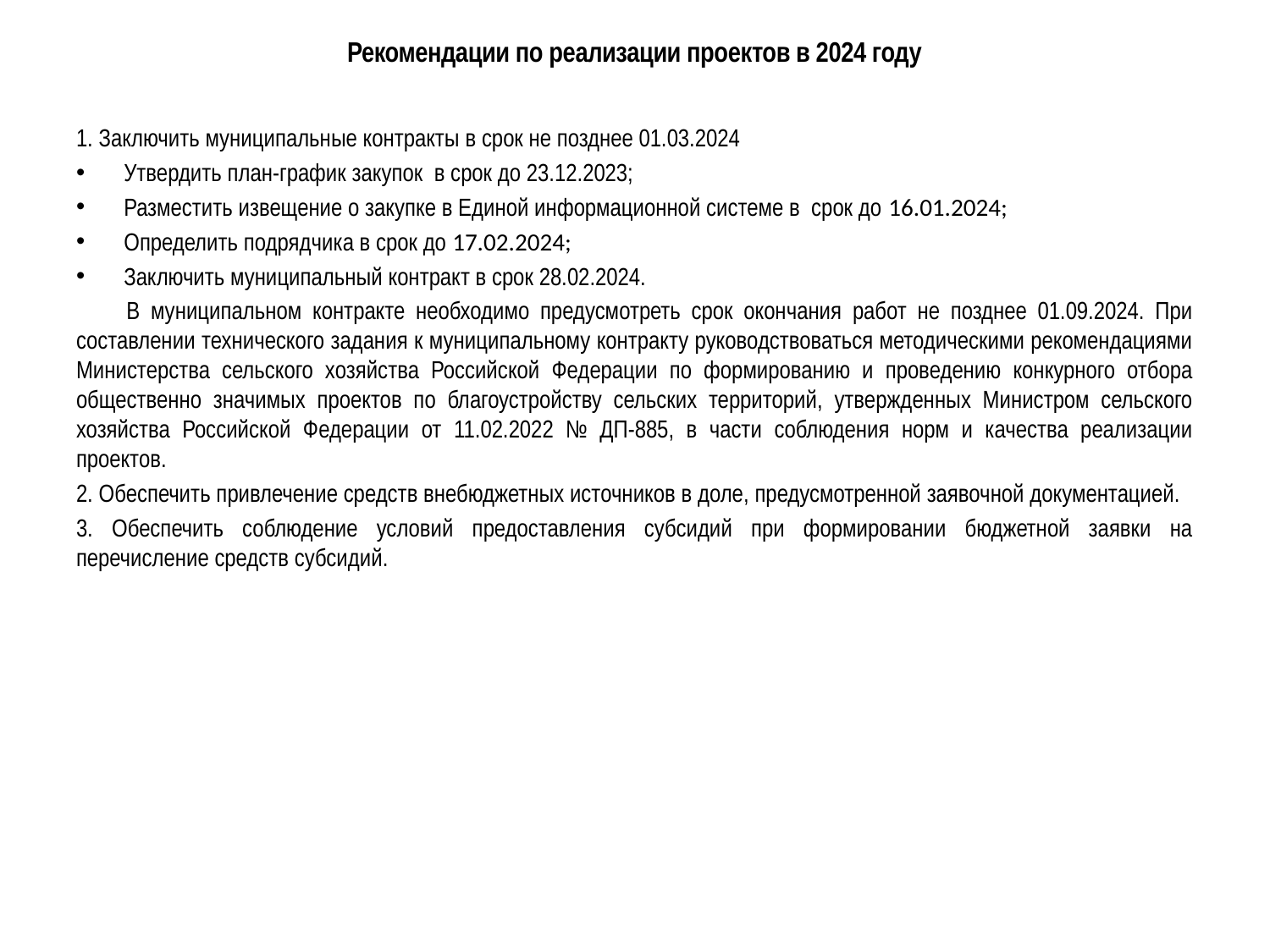

# Рекомендации по реализации проектов в 2024 году
1. Заключить муниципальные контракты в срок не позднее 01.03.2024
Утвердить план-график закупок  в срок до 23.12.2023;
Разместить извещение о закупке в Единой информационной системе в  срок до 16.01.2024;
Определить подрядчика в срок до 17.02.2024;
Заключить муниципальный контракт в срок 28.02.2024.
В муниципальном контракте необходимо предусмотреть срок окончания работ не позднее 01.09.2024. При составлении технического задания к муниципальному контракту руководствоваться методическими рекомендациями Министерства сельского хозяйства Российской Федерации по формированию и проведению конкурного отбора общественно значимых проектов по благоустройству сельских территорий, утвержденных Министром сельского хозяйства Российской Федерации от 11.02.2022 № ДП-885, в части соблюдения норм и качества реализации проектов.
2. Обеспечить привлечение средств внебюджетных источников в доле, предусмотренной заявочной документацией.
3. Обеспечить соблюдение условий предоставления субсидий при формировании бюджетной заявки на перечисление средств субсидий.